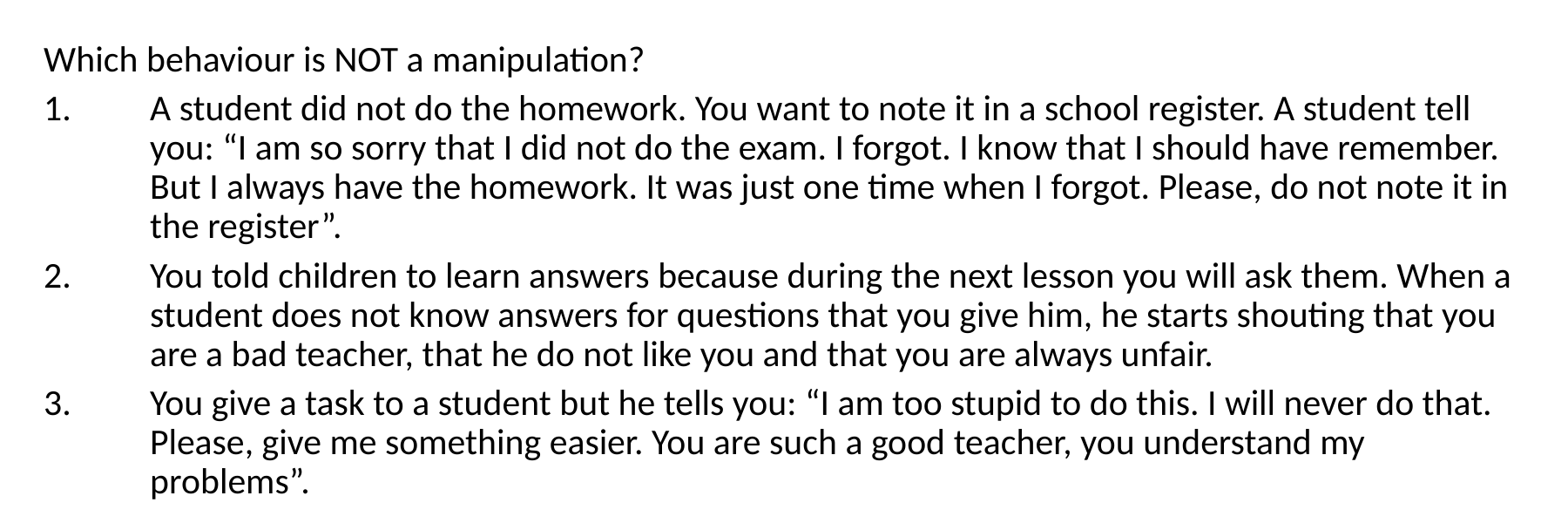

Which behaviour is NOT a manipulation?
A student did not do the homework. You want to note it in a school register. A student tell you: “I am so sorry that I did not do the exam. I forgot. I know that I should have remember. But I always have the homework. It was just one time when I forgot. Please, do not note it in the register”.
You told children to learn answers because during the next lesson you will ask them. When a student does not know answers for questions that you give him, he starts shouting that you are a bad teacher, that he do not like you and that you are always unfair.
You give a task to a student but he tells you: “I am too stupid to do this. I will never do that. Please, give me something easier. You are such a good teacher, you understand my problems”.